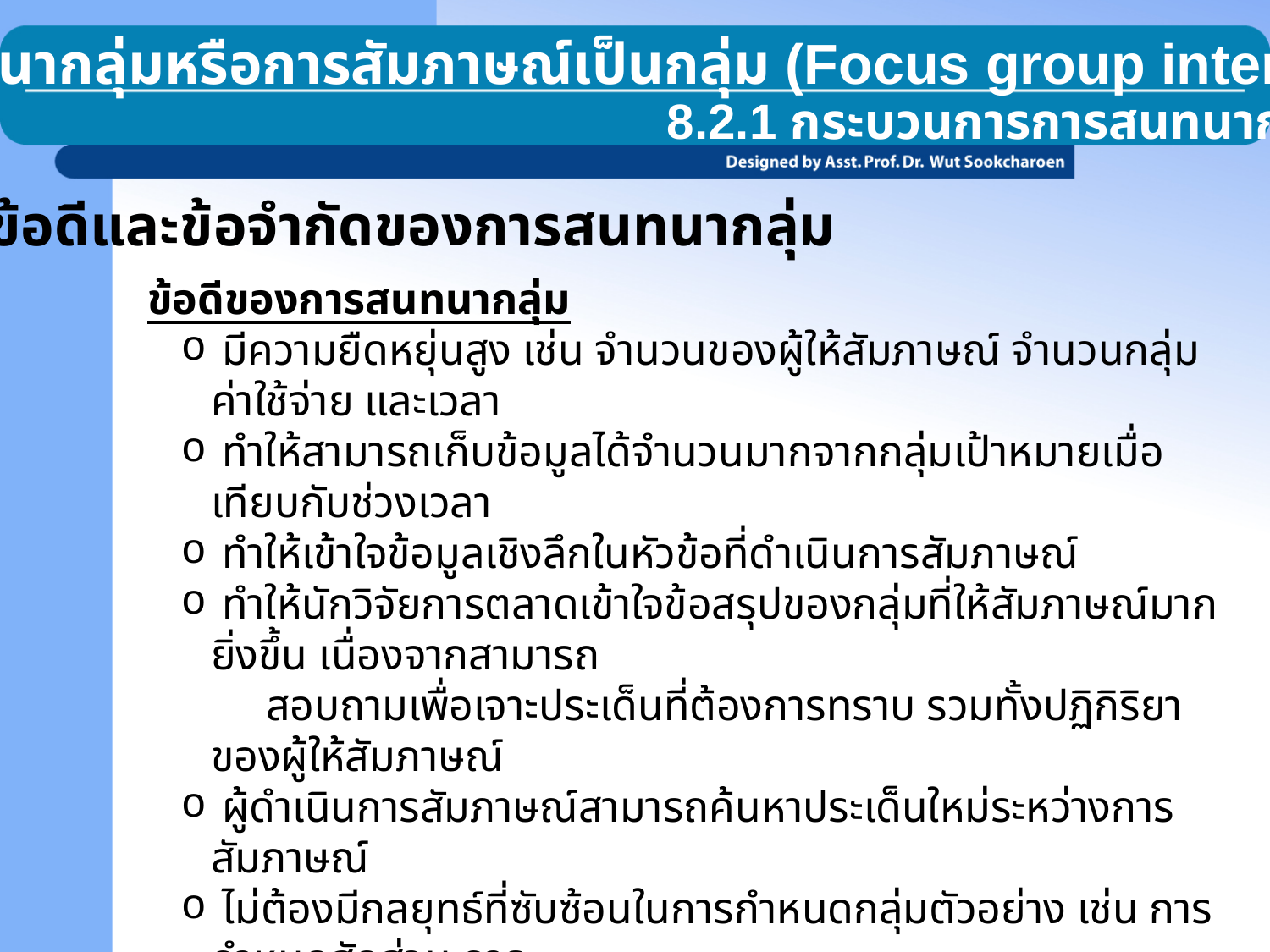

8.2 การสนทนากลุ่มหรือการสัมภาษณ์เป็นกลุ่ม (Focus group interviewing)
8.2.1 กระบวนการการสนทนากลุ่ม
ข้อดีและข้อจำกัดของการสนทนากลุ่ม
ข้อดีของการสนทนากลุ่ม
 มีความยืดหยุ่นสูง เช่น จำนวนของผู้ให้สัมภาษณ์ จำนวนกลุ่ม ค่าใช้จ่าย และเวลา
 ทำให้สามารถเก็บข้อมูลได้จำนวนมากจากกลุ่มเป้าหมายเมื่อเทียบกับช่วงเวลา
 ทำให้เข้าใจข้อมูลเชิงลึกในหัวข้อที่ดำเนินการสัมภาษณ์
 ทำให้นักวิจัยการตลาดเข้าใจข้อสรุปของกลุ่มที่ให้สัมภาษณ์มากยิ่งขึ้น เนื่องจากสามารถ
     สอบถามเพื่อเจาะประเด็นที่ต้องการทราบ รวมทั้งปฏิกิริยาของผู้ให้สัมภาษณ์
 ผู้ดำเนินการสัมภาษณ์สามารถค้นหาประเด็นใหม่ระหว่างการสัมภาษณ์
 ไม่ต้องมีกลยุทธ์ที่ซับซ้อนในการกำหนดกลุ่มตัวอย่าง เช่น การกำหนดสัดส่วน การ
      กำหนดจำนวน